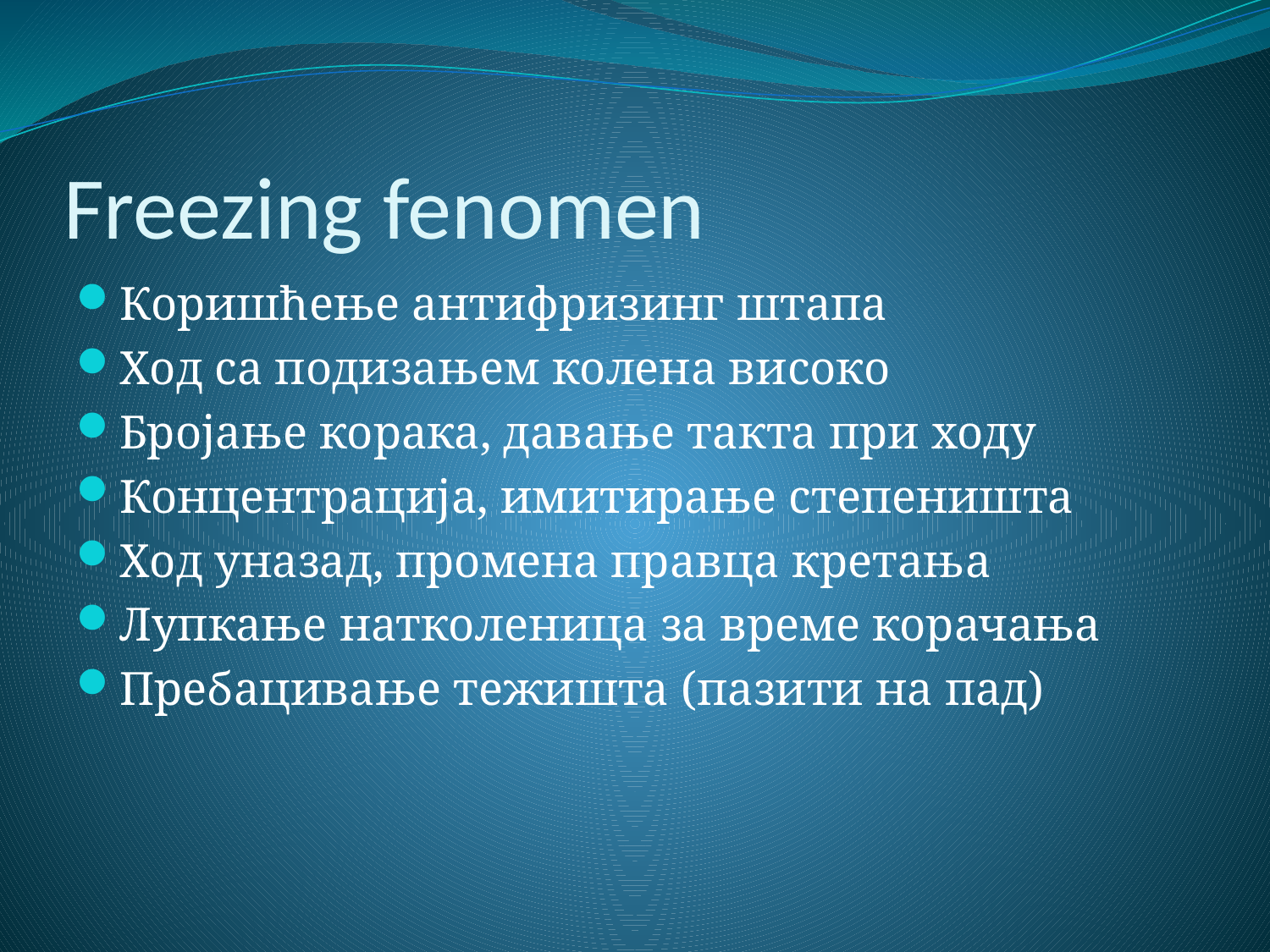

# Freezing fenomen
Коришћење антифризинг штапа
Ход са подизањем колена високо
Бројање корака, давање такта при ходу
Концентрација, имитирање степеништа
Ход уназад, промена правца кретања
Лупкање натколеница за време корачања
Пребацивање тежишта (пазити на пад)